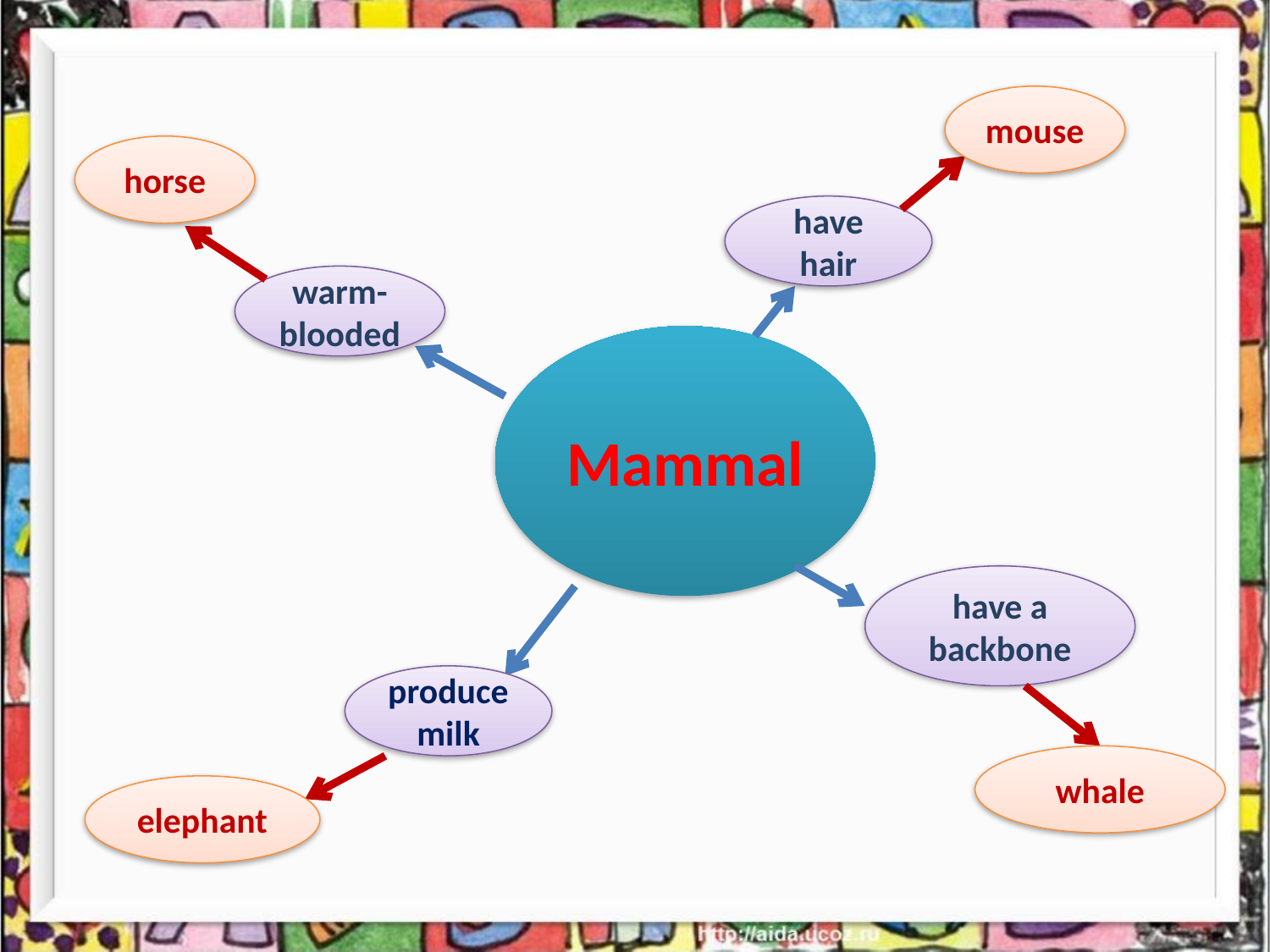

mouse
horse
have hair
warm-blooded
Mammal
have a backbone
produce milk
whale
elephant